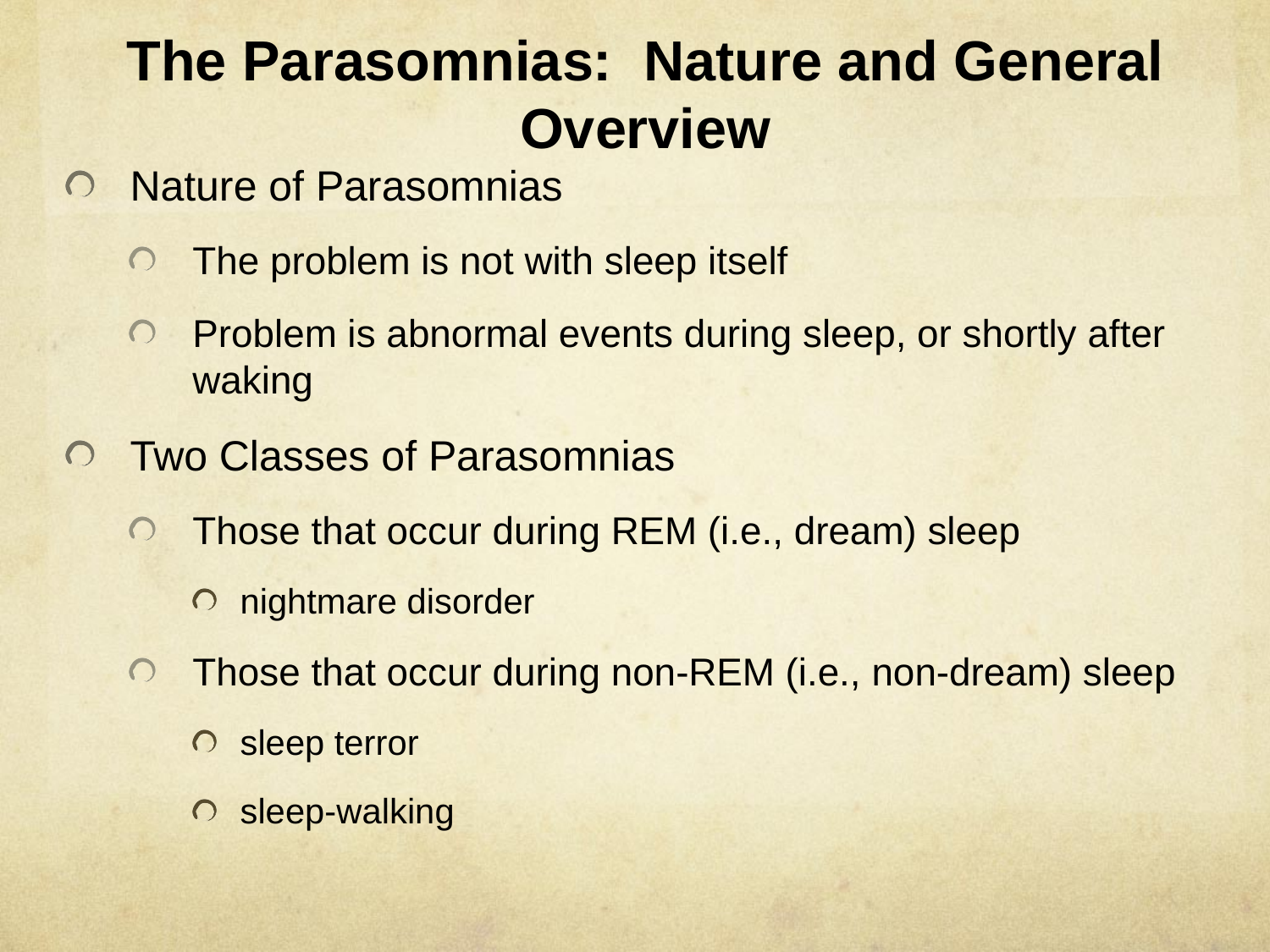

# The Parasomnias:  Nature and General Overview
Nature of Parasomnias
The problem is not with sleep itself
Problem is abnormal events during sleep, or shortly after waking
Two Classes of Parasomnias
Those that occur during REM (i.e., dream) sleep
nightmare disorder
Those that occur during non-REM (i.e., non-dream) sleep
sleep terror
sleep-walking